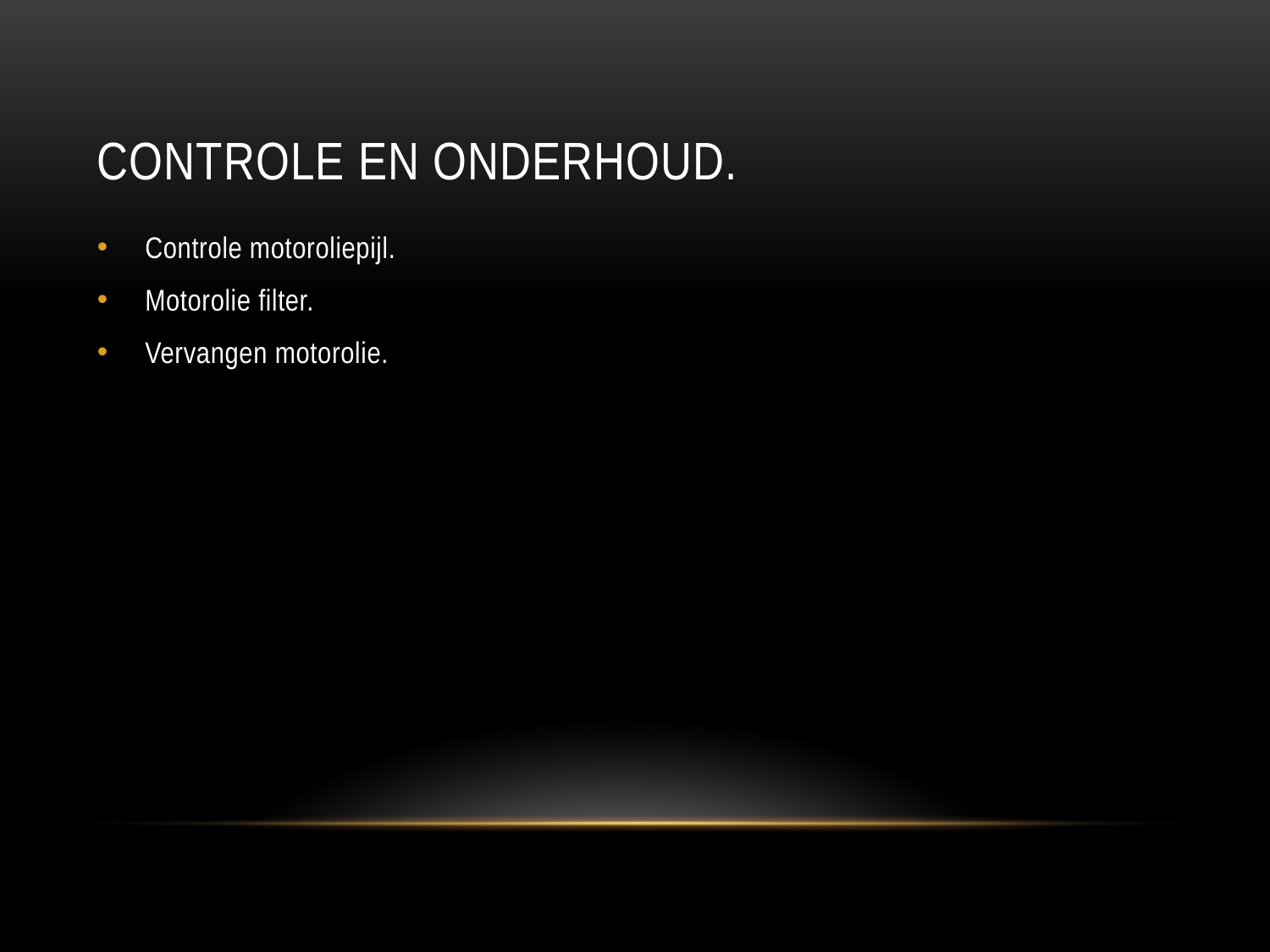

# Controle en onderhoud.
Controle motoroliepijl.
Motorolie filter.
Vervangen motorolie.